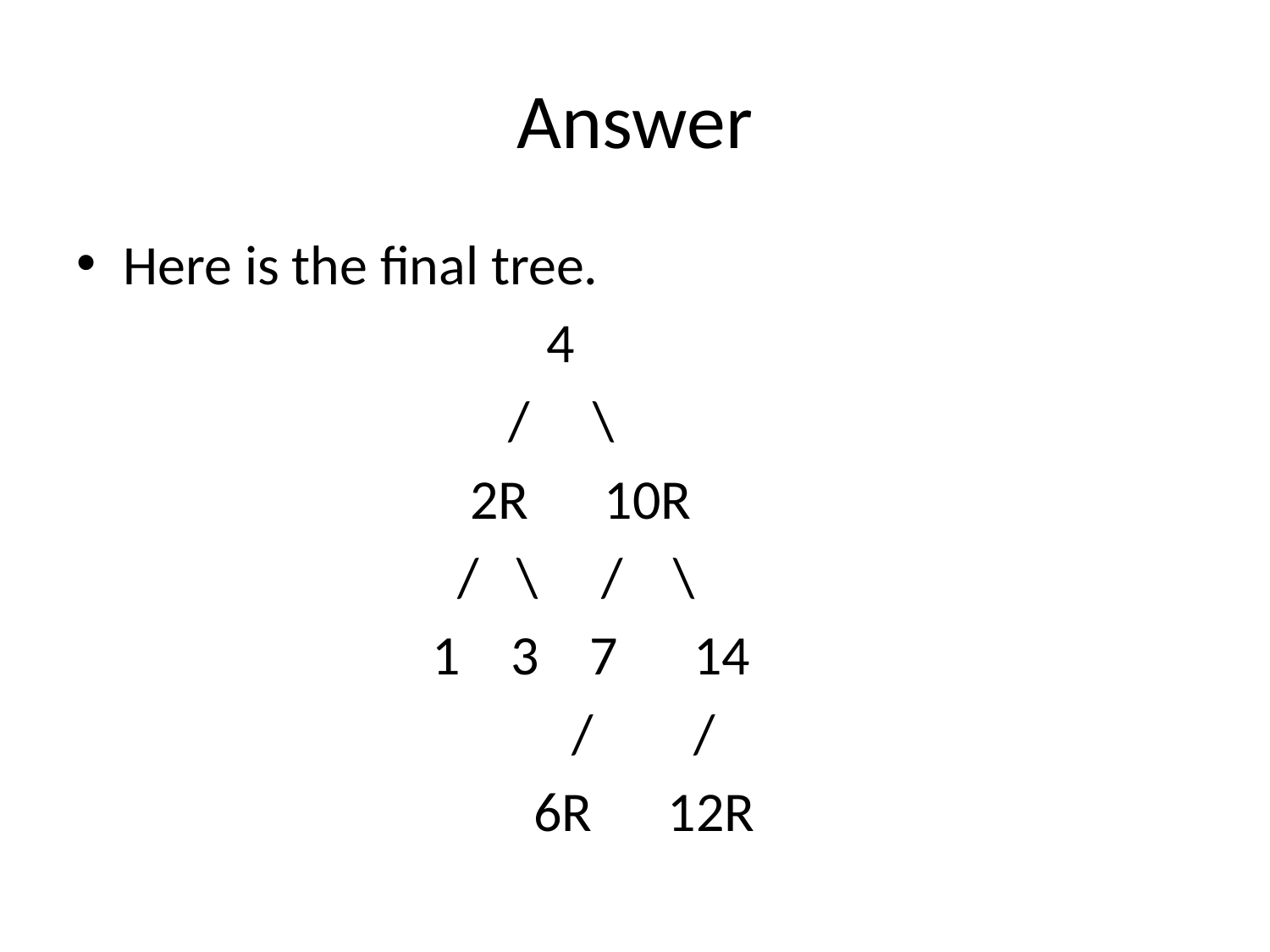

# Answer
Here is the final tree.
                                     4
                                  /     \
                               2R      10R
                              /   \     /    \
                            1    3    7      14
                                       /        /
                                    6R      12R